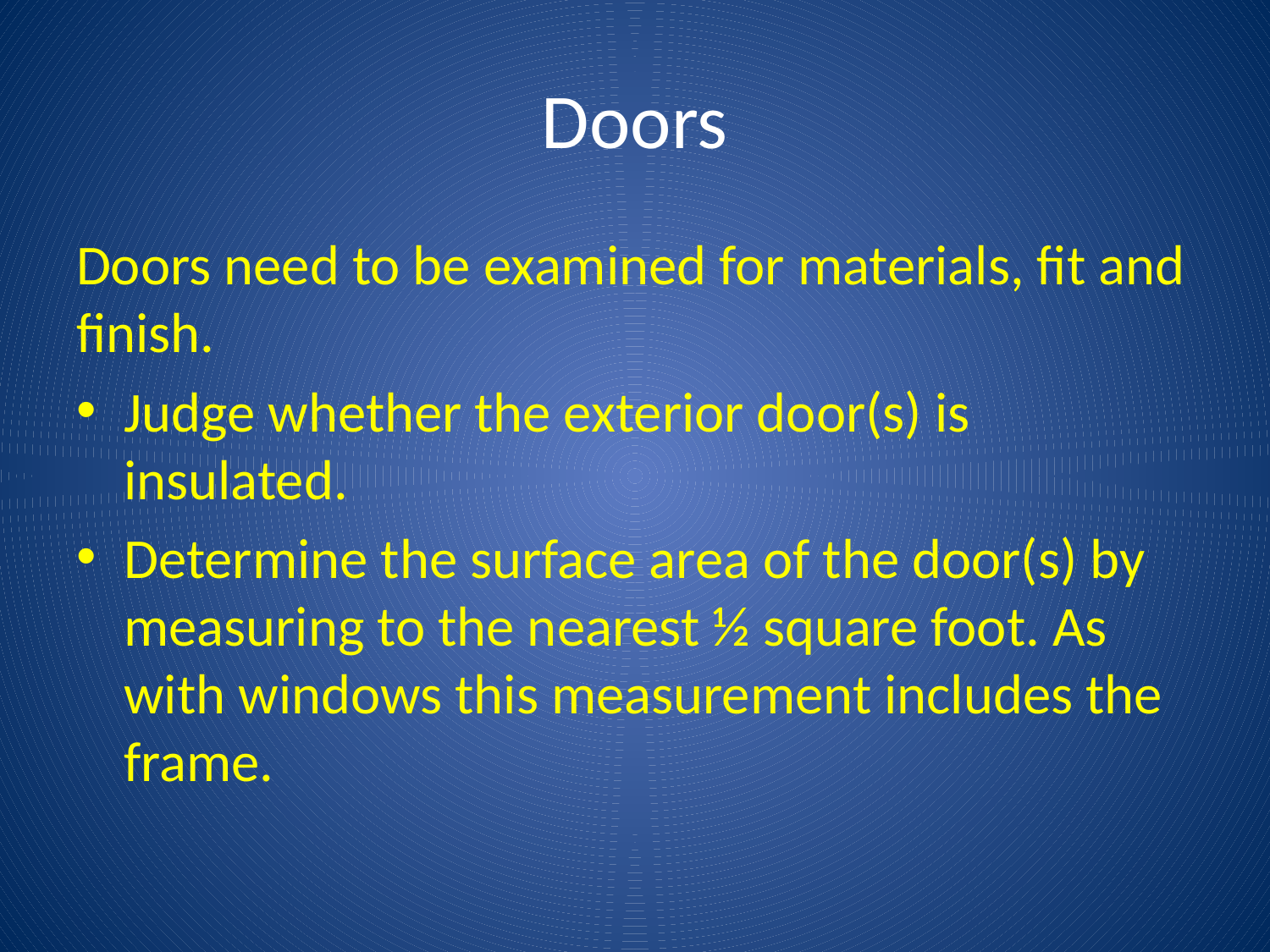

# Doors
Doors need to be examined for materials, fit and finish.
Judge whether the exterior door(s) is insulated.
Determine the surface area of the door(s) by measuring to the nearest ½ square foot. As with windows this measurement includes the frame.